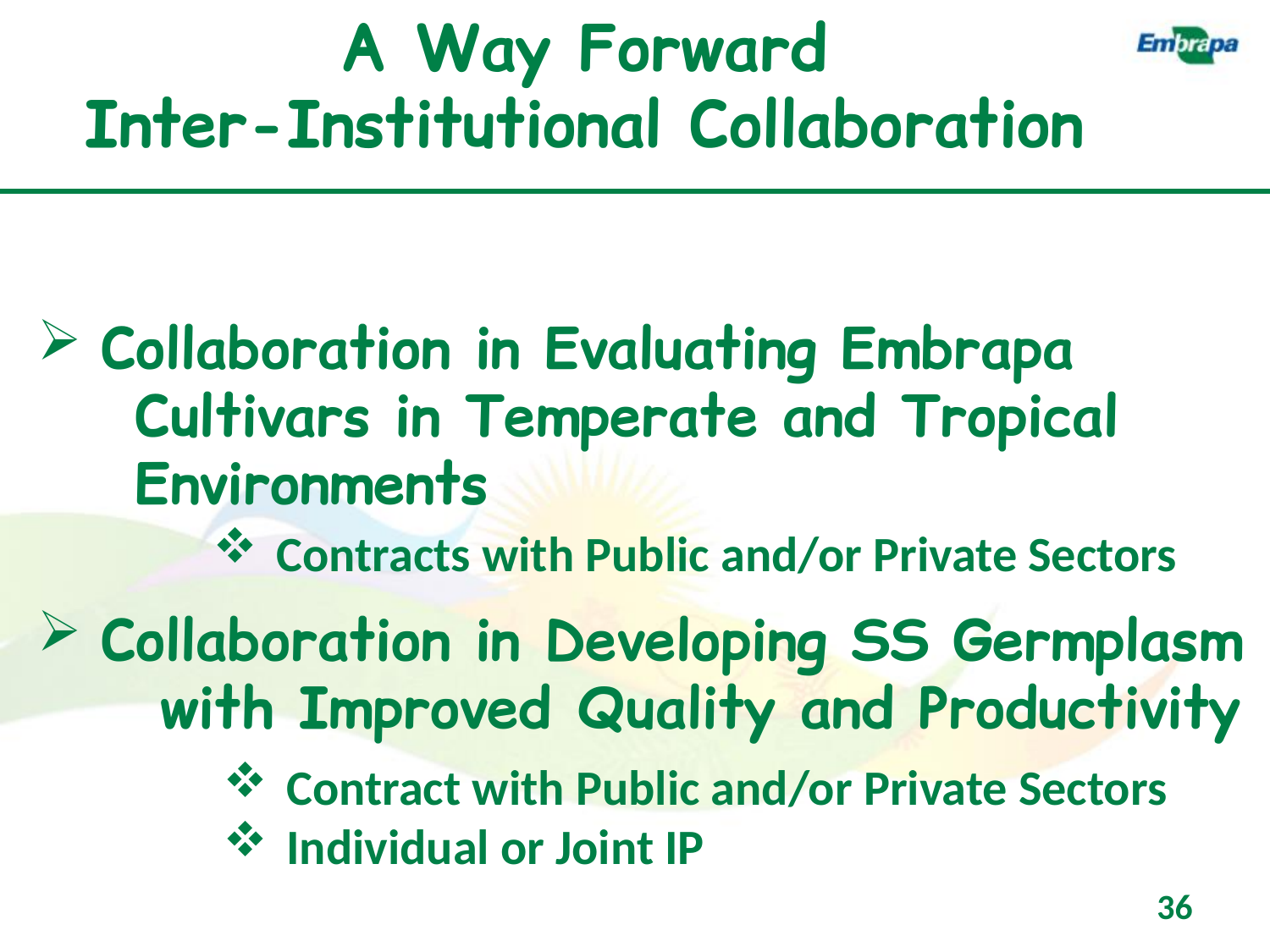

A Way Forward
Inter-Institutional Collaboration

Collaboration in Evaluating Embrapa
    Cultivars in Temperate and Tropical
    Environments

Collaboration in Developing SS Germplasm
     with Improved Quality and Productivity
Contracts with Public and/or Private Sectors
Contract with Public and/or Private Sectors
Individual or Joint IP

36